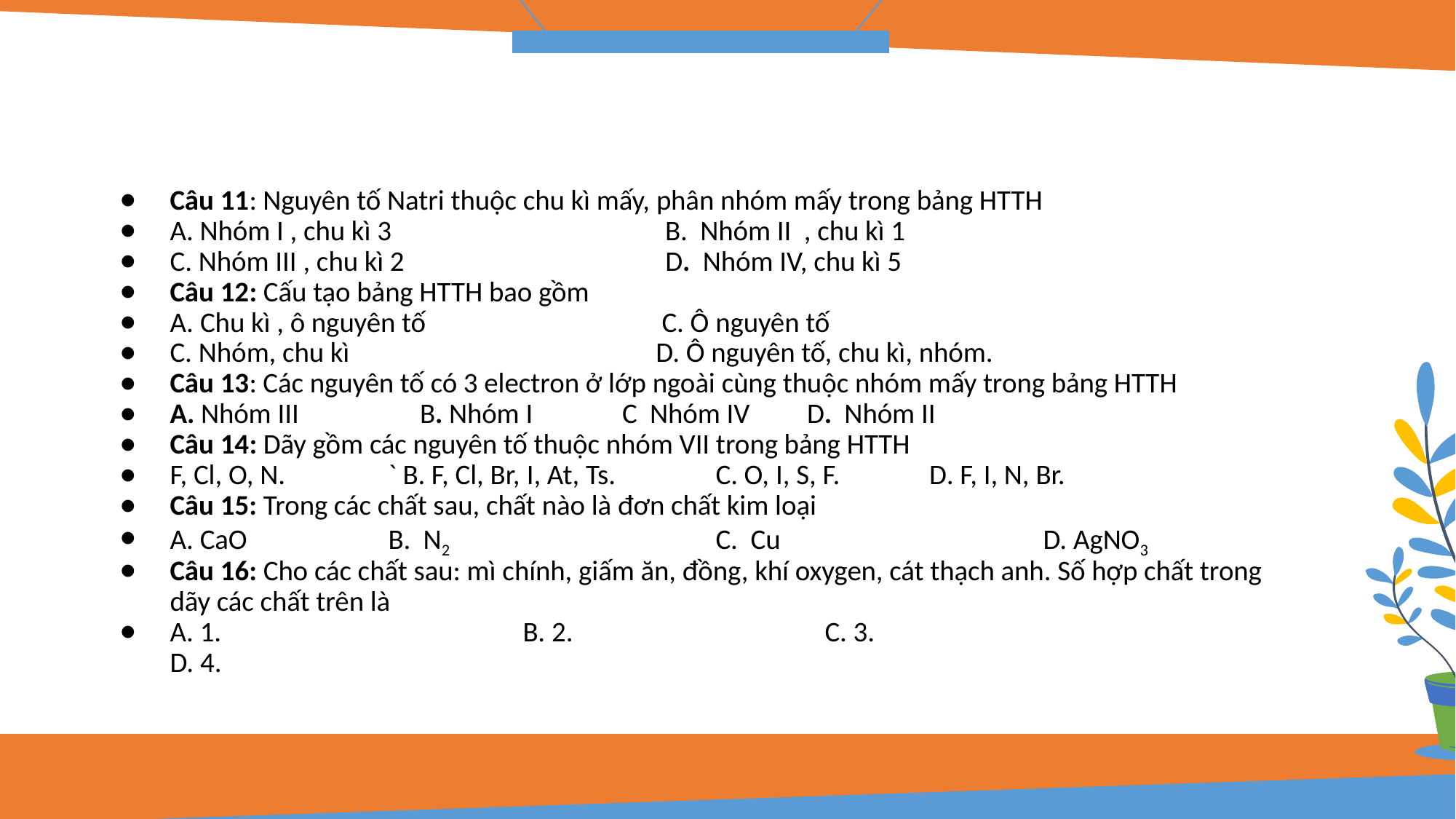

#
Câu 11: Nguyên tố Natri thuộc chu kì mấy, phân nhóm mấy trong bảng HTTH
A. Nhóm I , chu kì 3                                           B.  Nhóm II  , chu kì 1
C. Nhóm III , chu kì 2                                         D.  Nhóm IV, chu kì 5
Câu 12: Cấu tạo bảng HTTH bao gồm
A. Chu kì , ô nguyên tố                                     C. Ô nguyên tố
C. Nhóm, chu kì                                                D. Ô nguyên tố, chu kì, nhóm.
Câu 13: Các nguyên tố có 3 electron ở lớp ngoài cùng thuộc nhóm mấy trong bảng HTTH
A. Nhóm III                   B. Nhóm I              C  Nhóm IV         D.  Nhóm II
Câu 14: Dãy gồm các nguyên tố thuộc nhóm VII trong bảng HTTH
F, Cl, O, N.	` B. F, Cl, Br, I, At, Ts.	C. O, I, S, F.              D. F, I, N, Br.
Câu 15: Trong các chất sau, chất nào là đơn chất kim loại
A. CaO		B.  N2			C.  Cu 			D. AgNO3
Câu 16: Cho các chất sau: mì chính, giấm ăn, đồng, khí oxygen, cát thạch anh. Số hợp chất trong dãy các chất trên là
A. 1.			    B. 2.		             	C. 3.				D. 4.